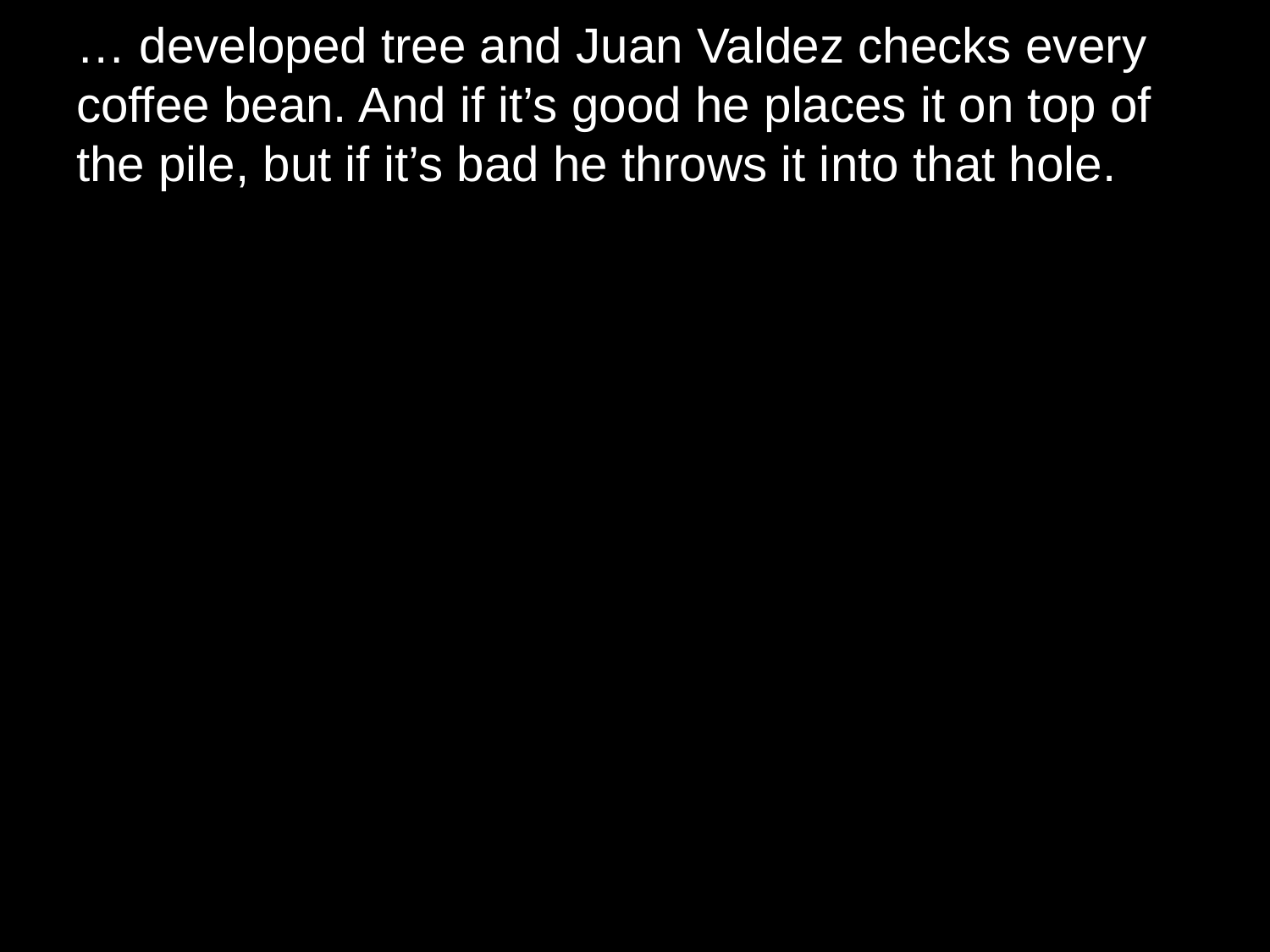

# … developed tree and Juan Valdez checks every coffee bean. And if it’s good he places it on top of the pile, but if it’s bad he throws it into that hole.